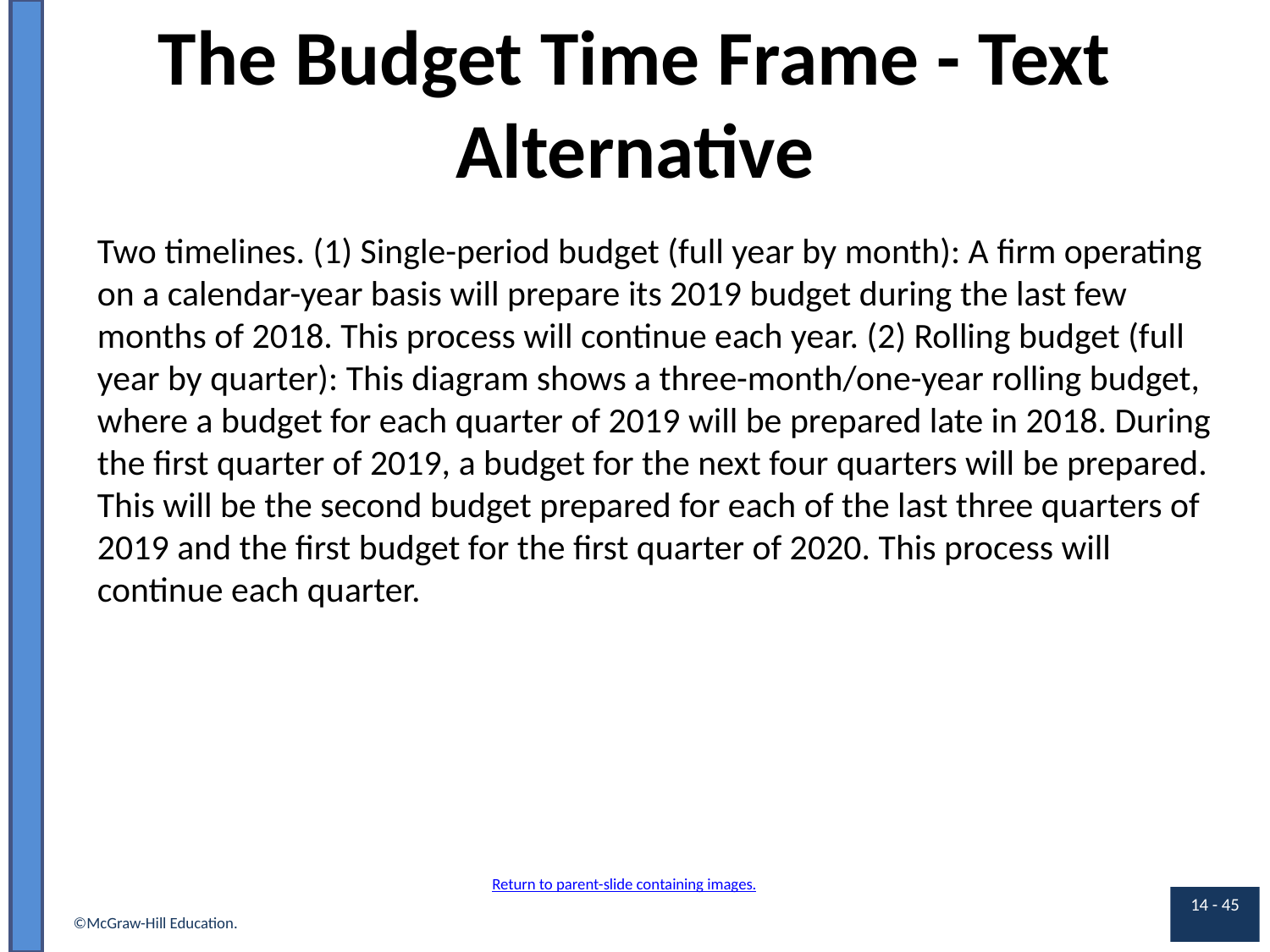

# The Budget Time Frame - Text Alternative
Two timelines. (1) Single-period budget (full year by month): A firm operating on a calendar-year basis will prepare its 2019 budget during the last few months of 2018. This process will continue each year. (2) Rolling budget (full year by quarter): This diagram shows a three-month/one-year rolling budget, where a budget for each quarter of 2019 will be prepared late in 2018. During the first quarter of 2019, a budget for the next four quarters will be prepared. This will be the second budget prepared for each of the last three quarters of 2019 and the first budget for the first quarter of 2020. This process will continue each quarter.
Return to parent-slide containing images.